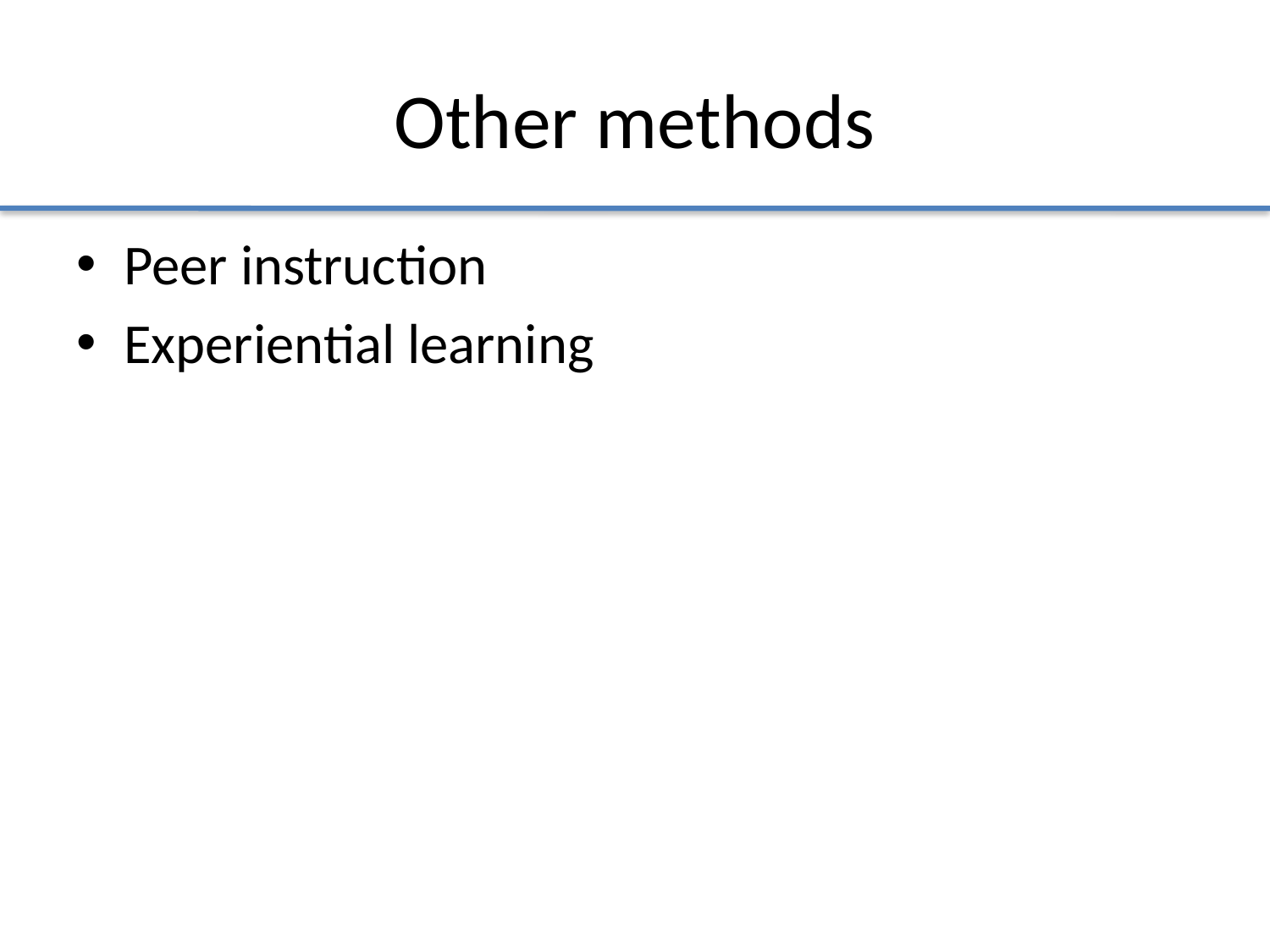

# Other methods
Peer instruction
Experiential learning